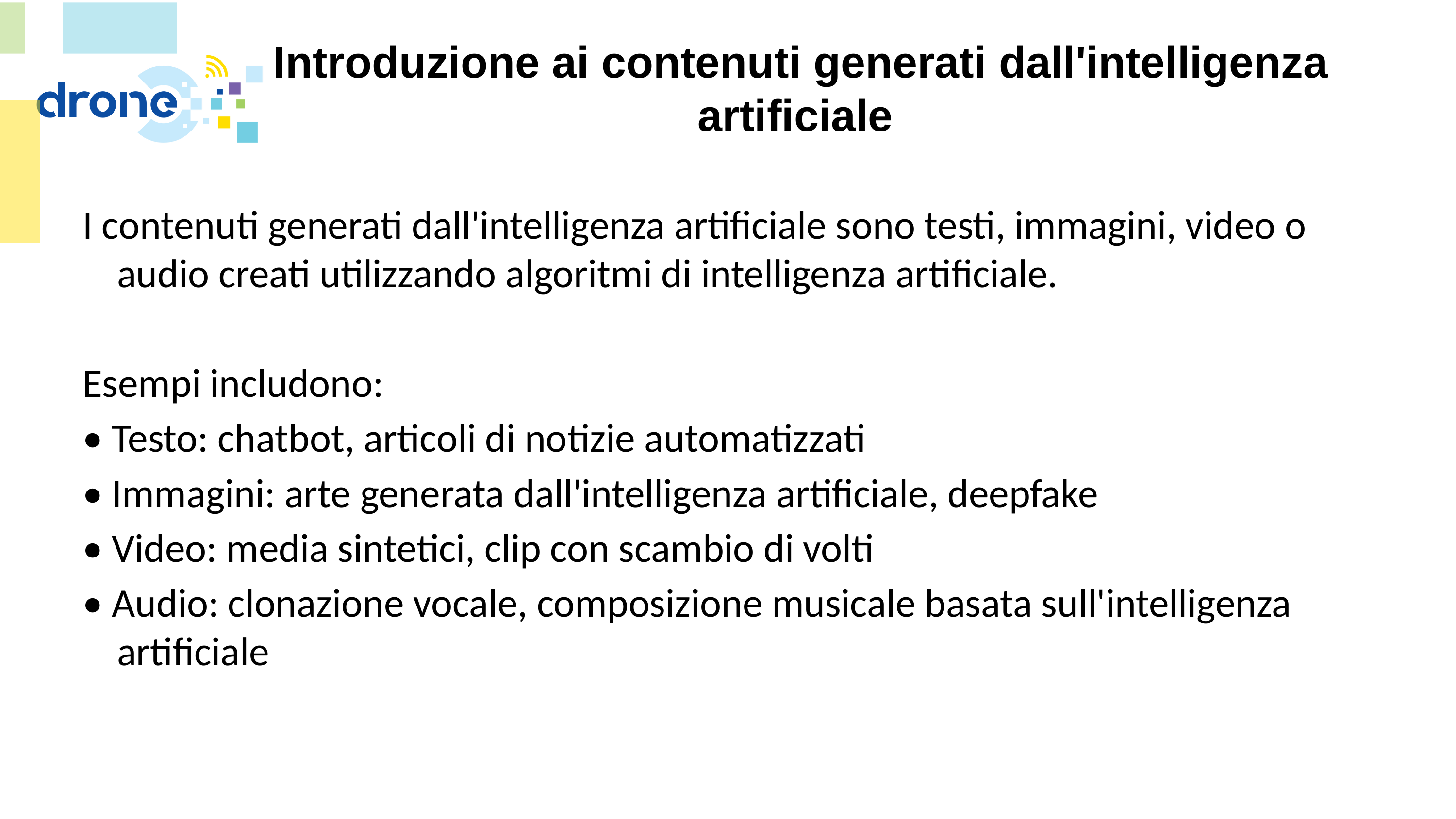

# Introduzione ai contenuti generati dall'intelligenza artificiale

I contenuti generati dall'intelligenza artificiale sono testi, immagini, video o audio creati utilizzando algoritmi di intelligenza artificiale.

Esempi includono:
• Testo: chatbot, articoli di notizie automatizzati
• Immagini: arte generata dall'intelligenza artificiale, deepfake
• Video: media sintetici, clip con scambio di volti
• Audio: clonazione vocale, composizione musicale basata sull'intelligenza artificiale